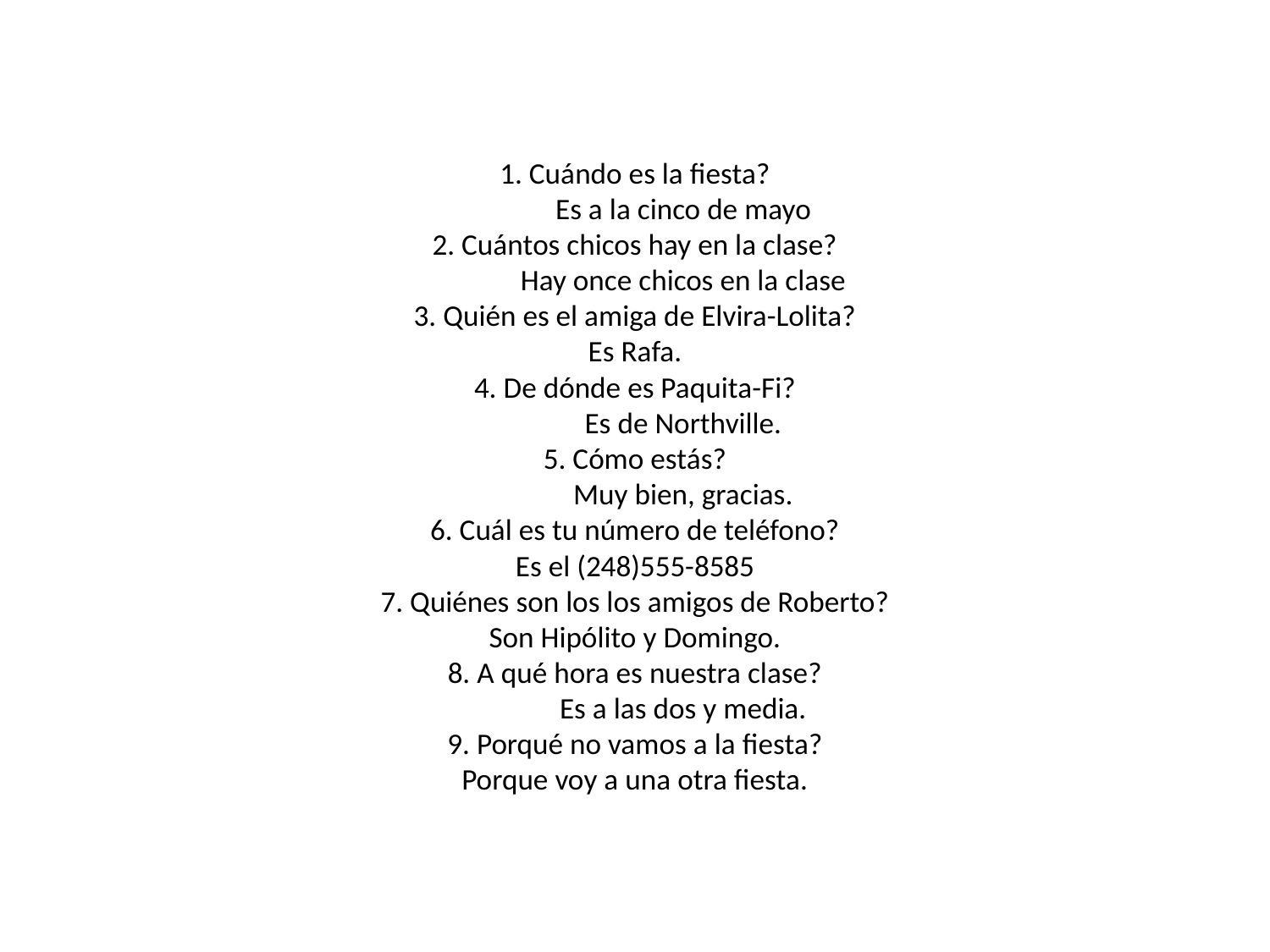

# 1. Cuándo es la fiesta? Es a la cinco de mayo 2. Cuántos chicos hay en la clase? Hay once chicos en la clase 3. Quién es el amiga de Elvira-Lolita? Es Rafa. 4. De dónde es Paquita-Fi? Es de Northville. 5. Cómo estás? Muy bien, gracias. 6. Cuál es tu número de teléfono? Es el (248)555-8585 7. Quiénes son los los amigos de Roberto? Son Hipólito y Domingo. 8. A qué hora es nuestra clase? Es a las dos y media. 9. Porqué no vamos a la fiesta? Porque voy a una otra fiesta.